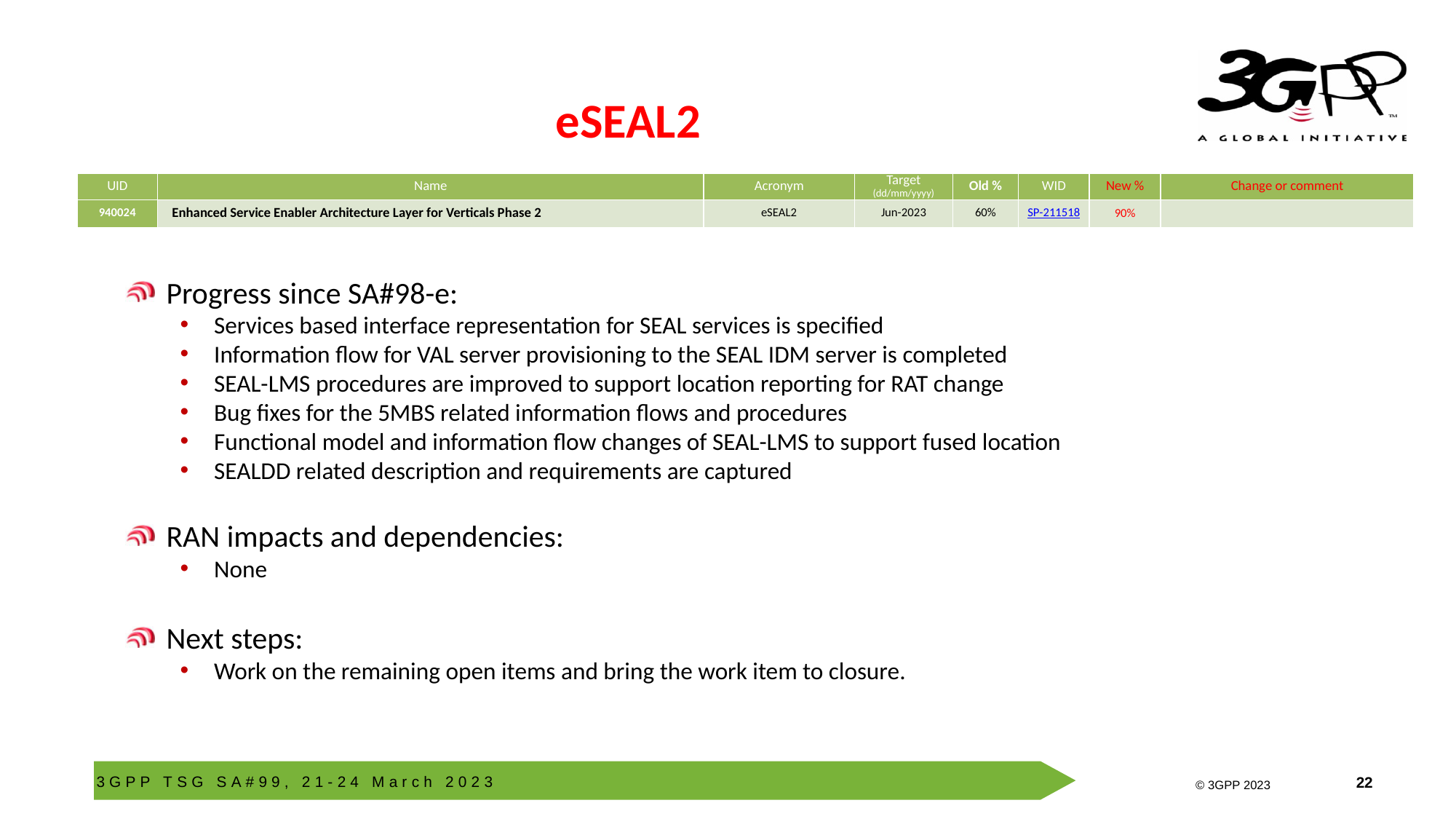

# eSEAL2
| UID | Name | Acronym | Target (dd/mm/yyyy) | Old % | WID | New % | Change or comment |
| --- | --- | --- | --- | --- | --- | --- | --- |
| 940024 | Enhanced Service Enabler Architecture Layer for Verticals Phase 2 | eSEAL2 | Jun-2023 | 60% | SP-211518 | 90% |  |
Progress since SA#98-e:
Services based interface representation for SEAL services is specified
Information flow for VAL server provisioning to the SEAL IDM server is completed
SEAL-LMS procedures are improved to support location reporting for RAT change
Bug fixes for the 5MBS related information flows and procedures
Functional model and information flow changes of SEAL-LMS to support fused location
SEALDD related description and requirements are captured

RAN impacts and dependencies:
None

Next steps:
Work on the remaining open items and bring the work item to closure.